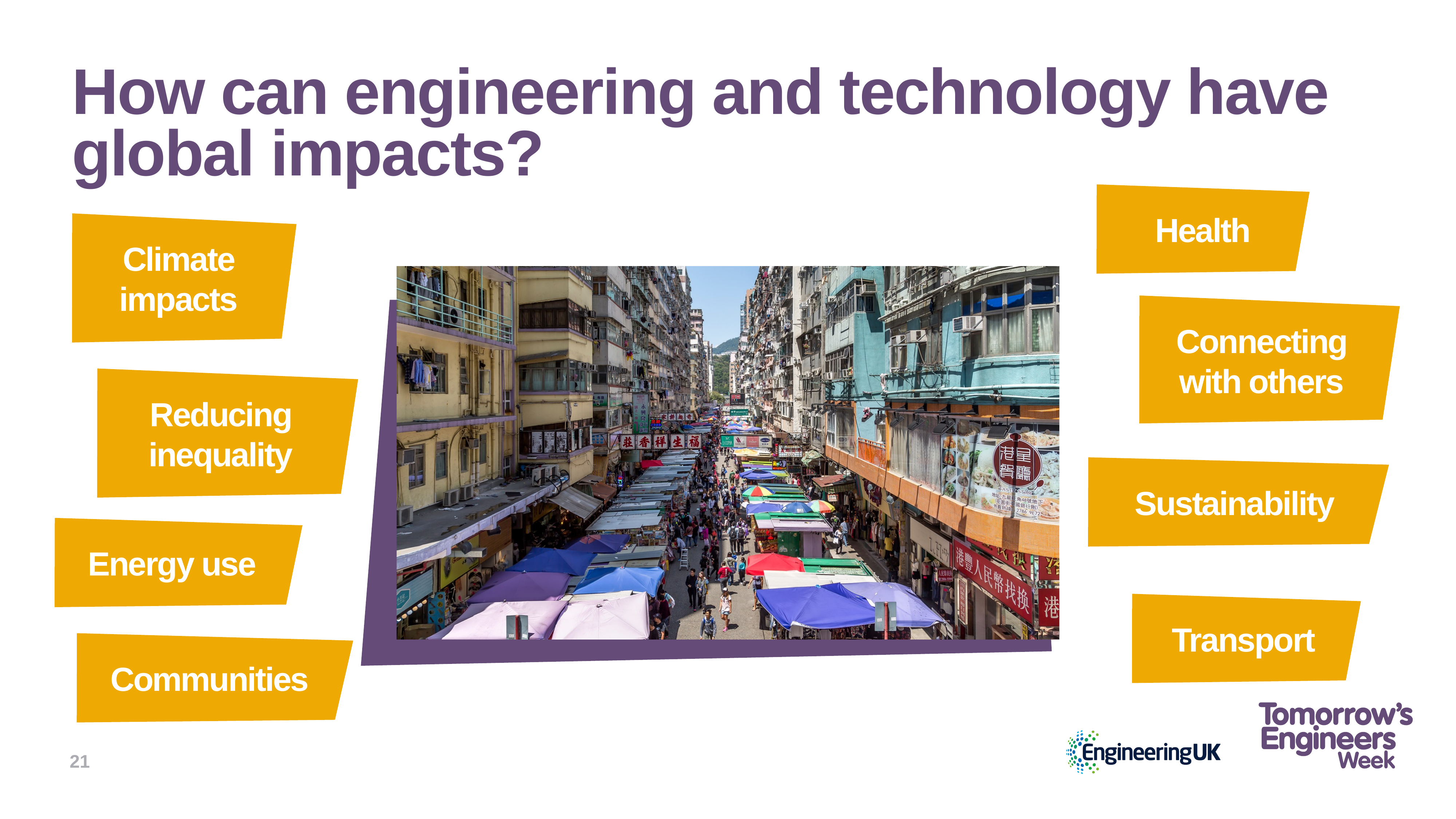

# How can engineering and technology have global impacts?

Health

Climate impacts

Connecting with others

Reducing inequality

Sustainability

Energy use

Transport

Communities
21